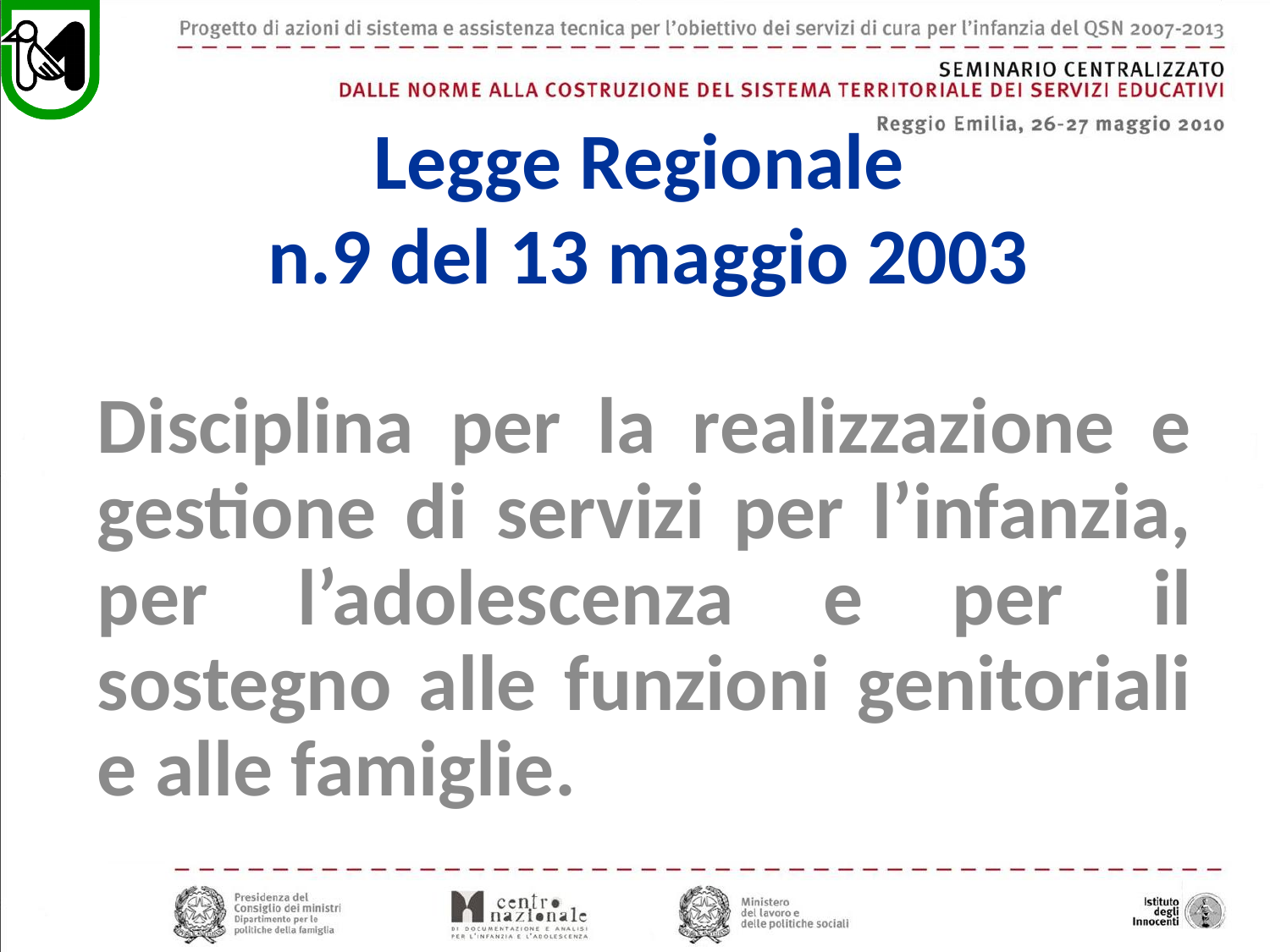

Legge Regionale
n.9 del 13 maggio 2003
Disciplina per la realizzazione e gestione di servizi per l’infanzia, per l’adolescenza e per il sostegno alle funzioni genitoriali e alle famiglie.